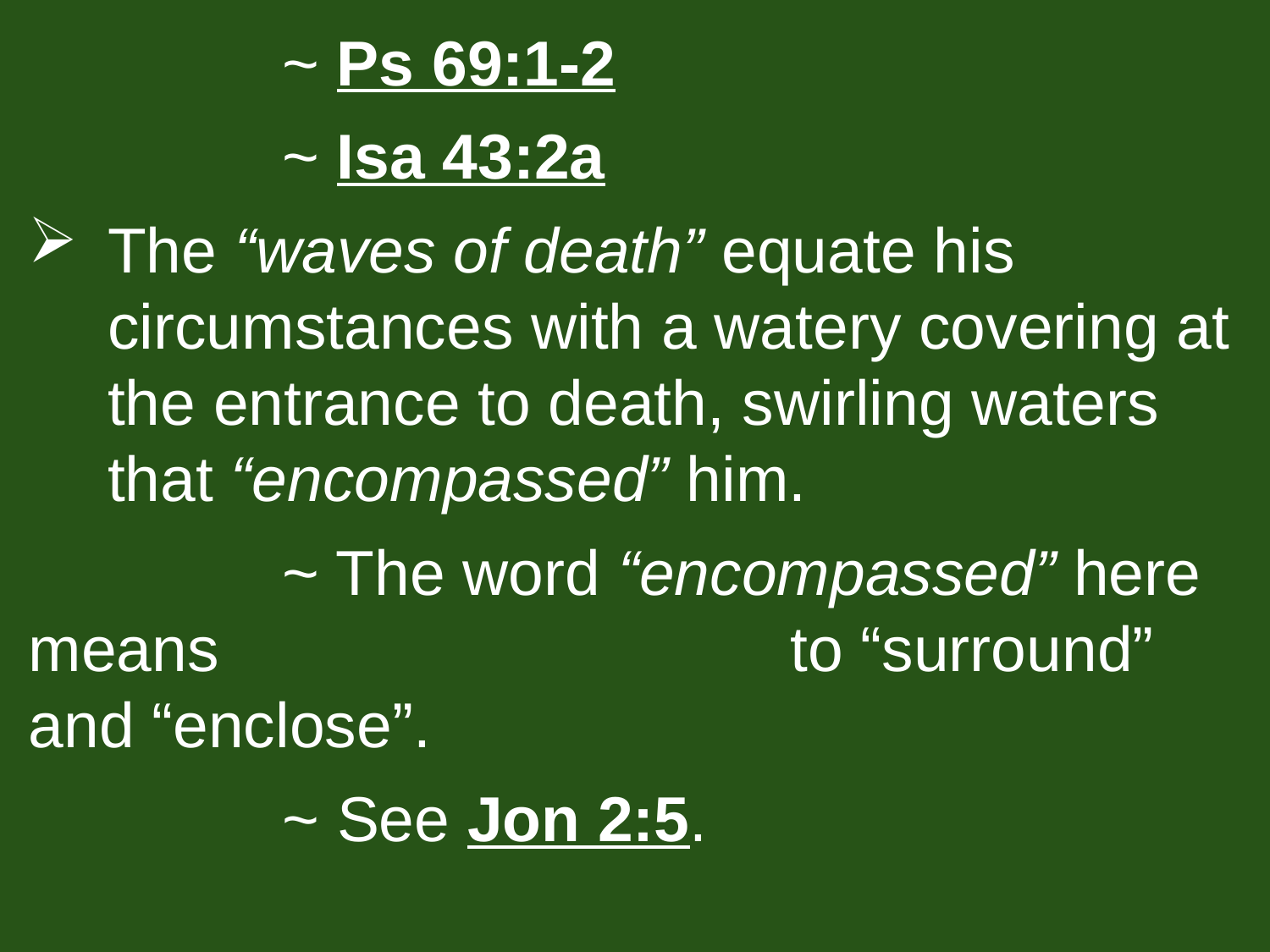

~ Ps 69:1-2
		~ Isa 43:2a
The “waves of death” equate his circumstances with a watery covering at the entrance to death, swirling waters that “encompassed” him.
		~ The word “encompassed” here means 					to “surround” and “enclose”.
		~ See Jon 2:5.